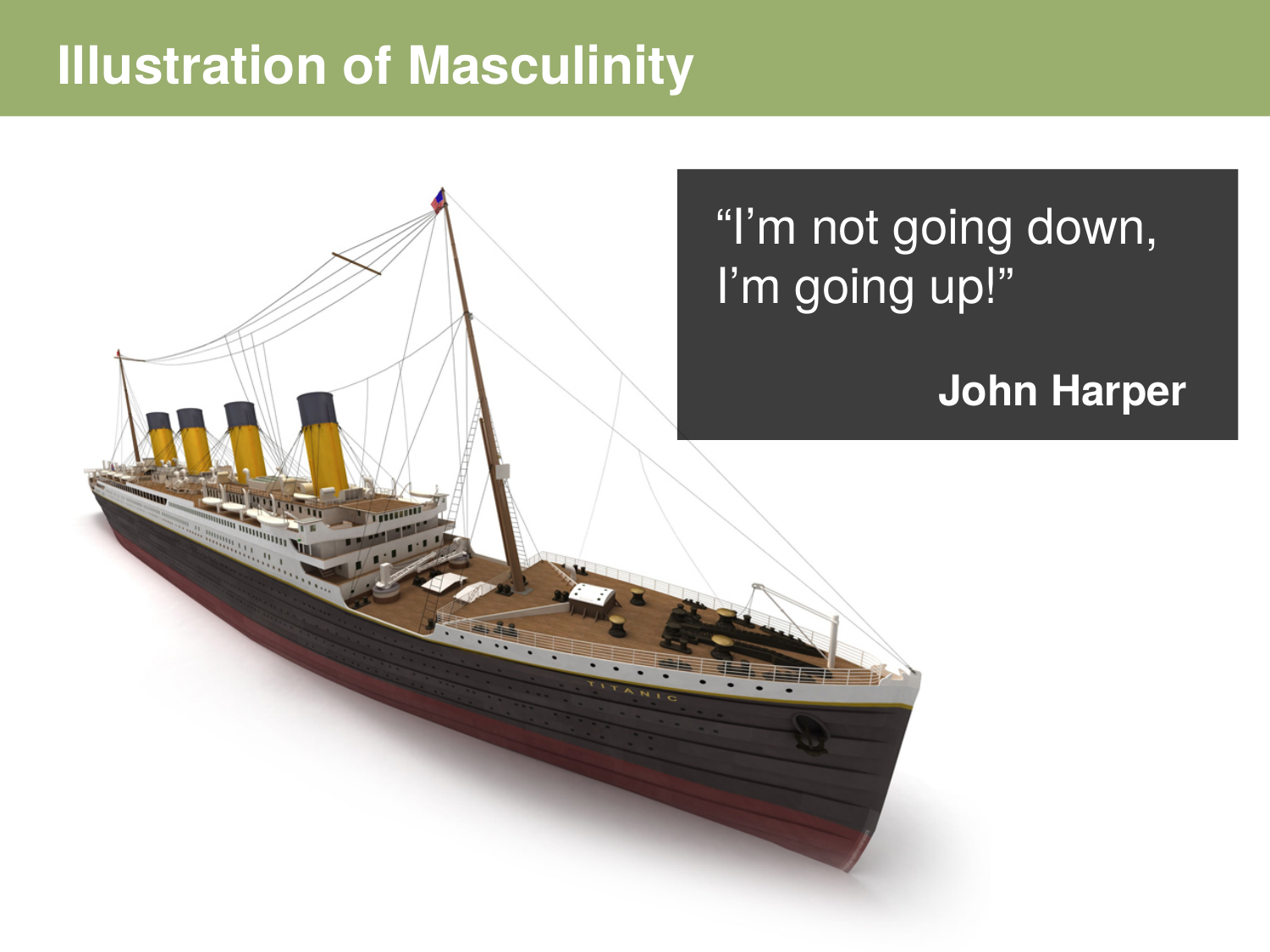

Illustration of Masculinity
“I’m not going down, I’m going up!”

John Harper